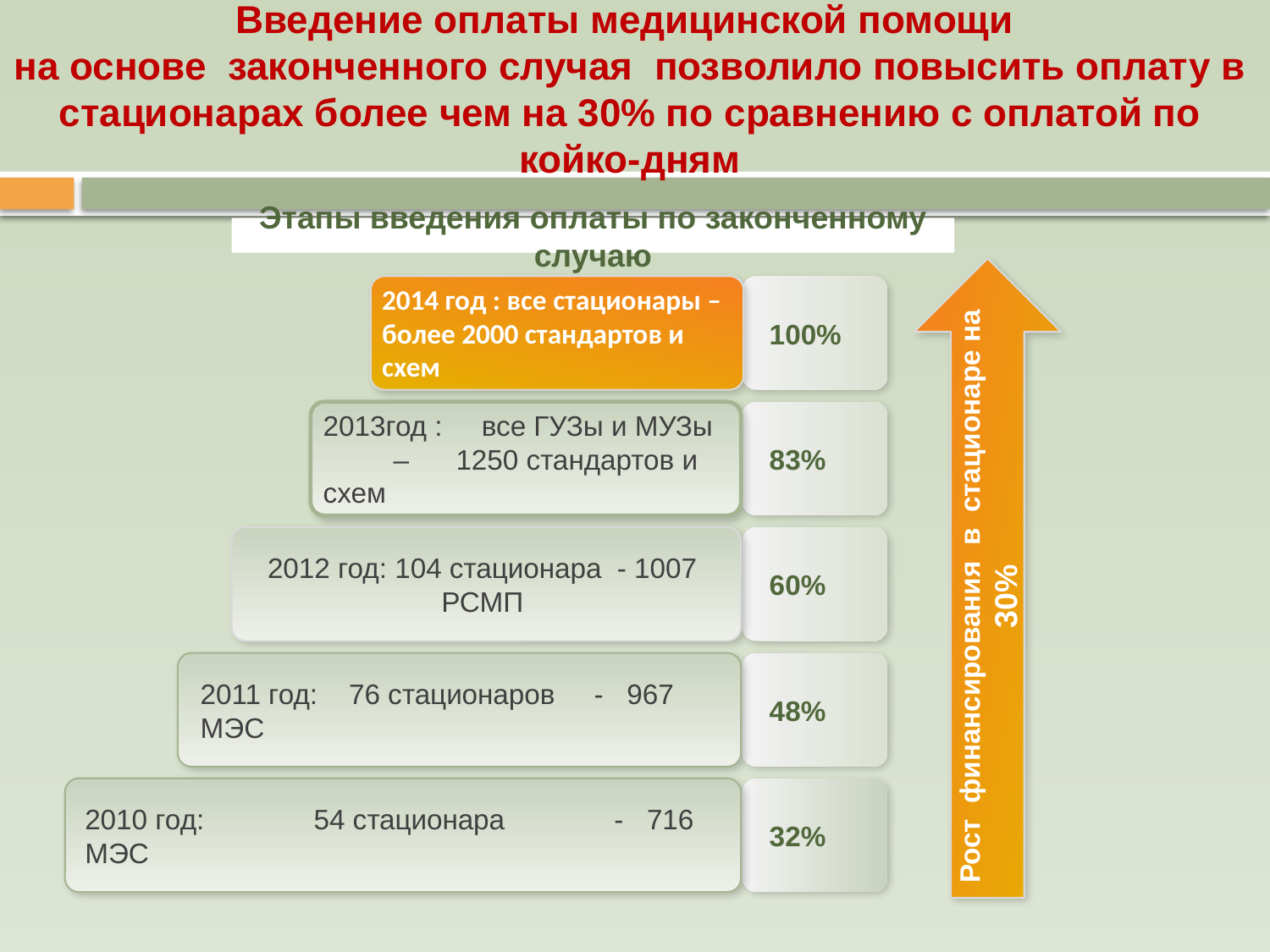

# Введение оплаты медицинской помощи на основе  законченного случая  позволило повысить оплату в стационарах более чем на 30% по сравнению с оплатой по койко-дням
Этапы введения оплаты по законченному случаю
2014 год : все стационары – более 2000 стандартов и схем

100%

2013год :     все ГУЗы и МУЗы          –      1250 стандартов и схем
83%
Рост  финансирования  в  стационаре на 30%

2012 год: 104 стационара  - 1007 РСМП
60%

2011 год:    76 стационаров     -   967 МЭС
48%

2010 год:              54 стационара              -   716 МЭС
32%